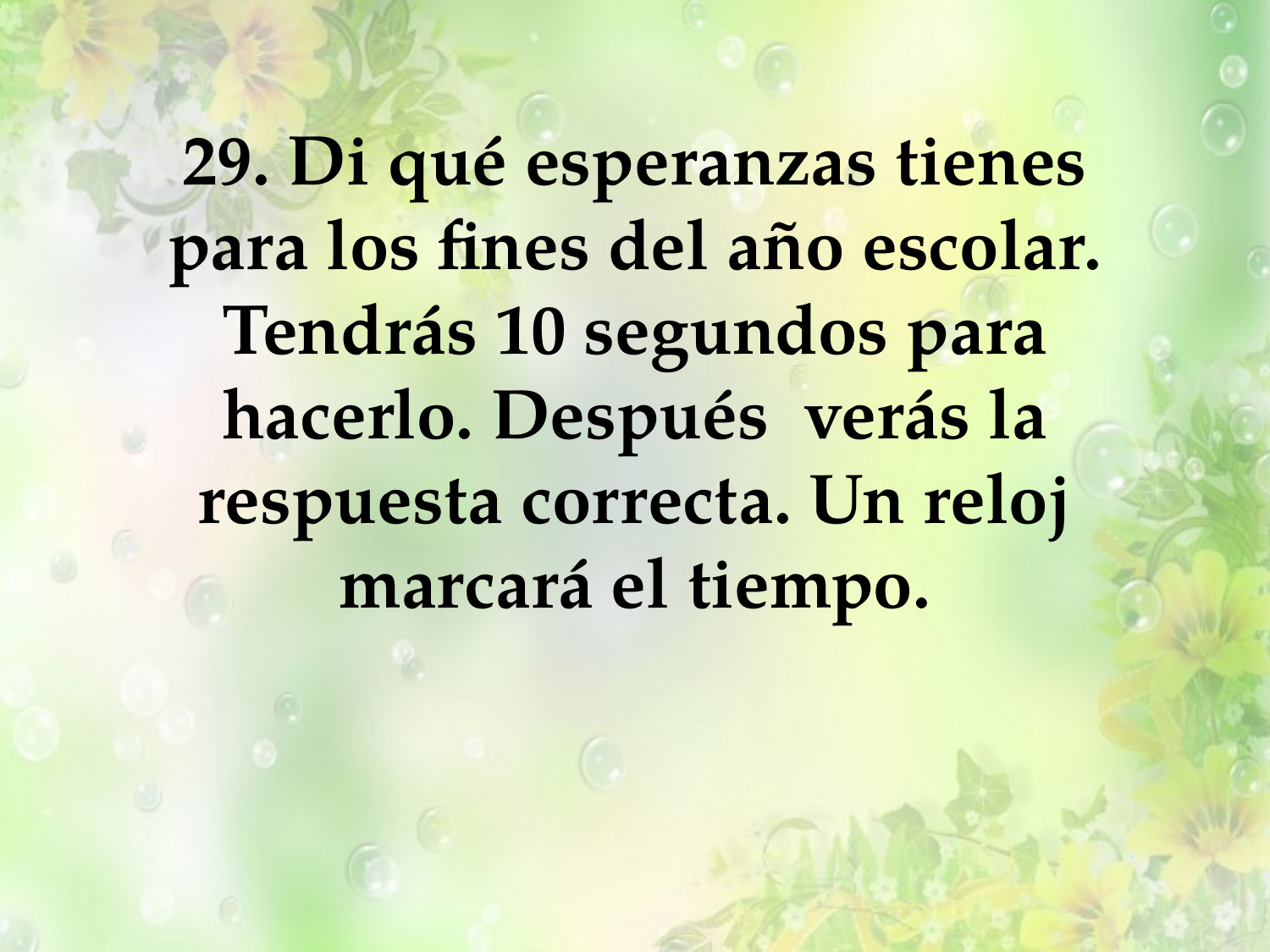

29. Di qué esperanzas tienes para los fines del año escolar. Tendrás 10 segundos para hacerlo. Después  verás la respuesta correcta. Un reloj marcará el tiempo.